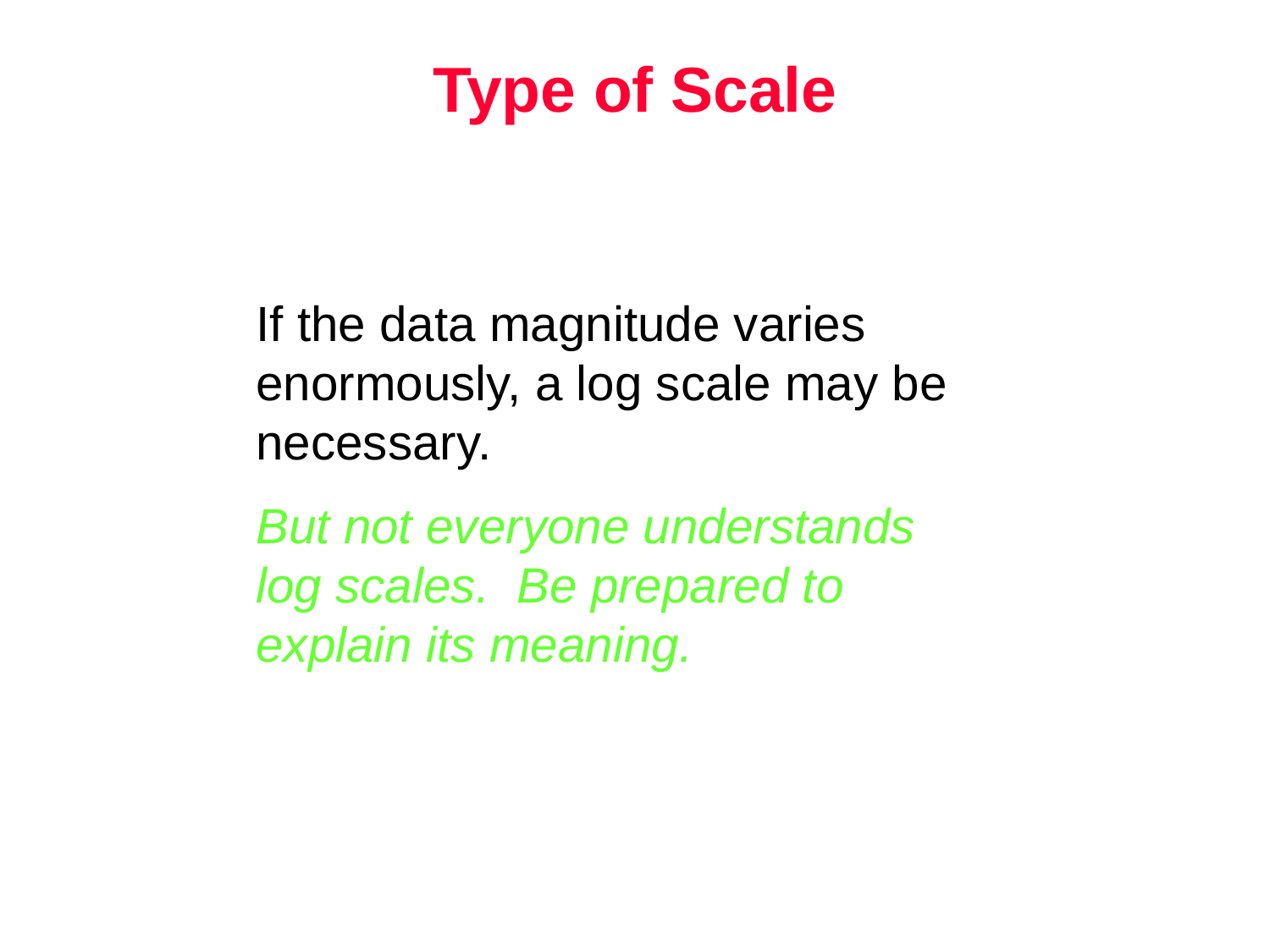

Type of Scale
If the data magnitude varies enormously, a log scale may be necessary.
But not everyone understands log scales.  Be prepared to explain its meaning.